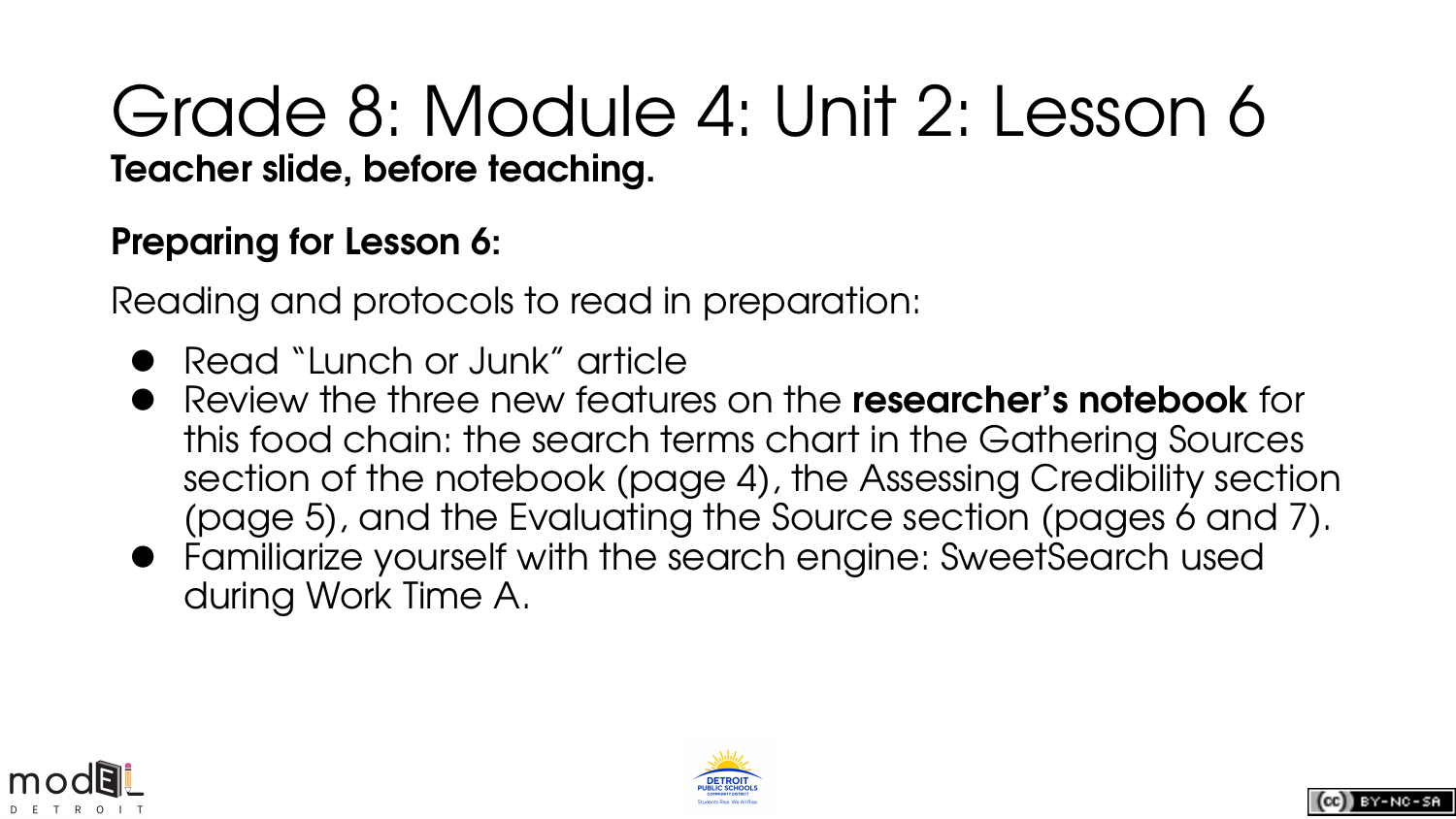

# Grade 8: Module 4: Unit 2: Lesson 6
Teacher slide, before teaching.

Preparing for Lesson 6:
Reading and protocols to read in preparation:
Read “Lunch or Junk” article
Review the three new features on the researcher’s notebook for this food chain: the search terms chart in the Gathering Sources section of the notebook (page 4), the Assessing Credibility section (page 5), and the Evaluating the Source section (pages 6 and 7).
Familiarize yourself with the search engine: SweetSearch used during Work Time A.